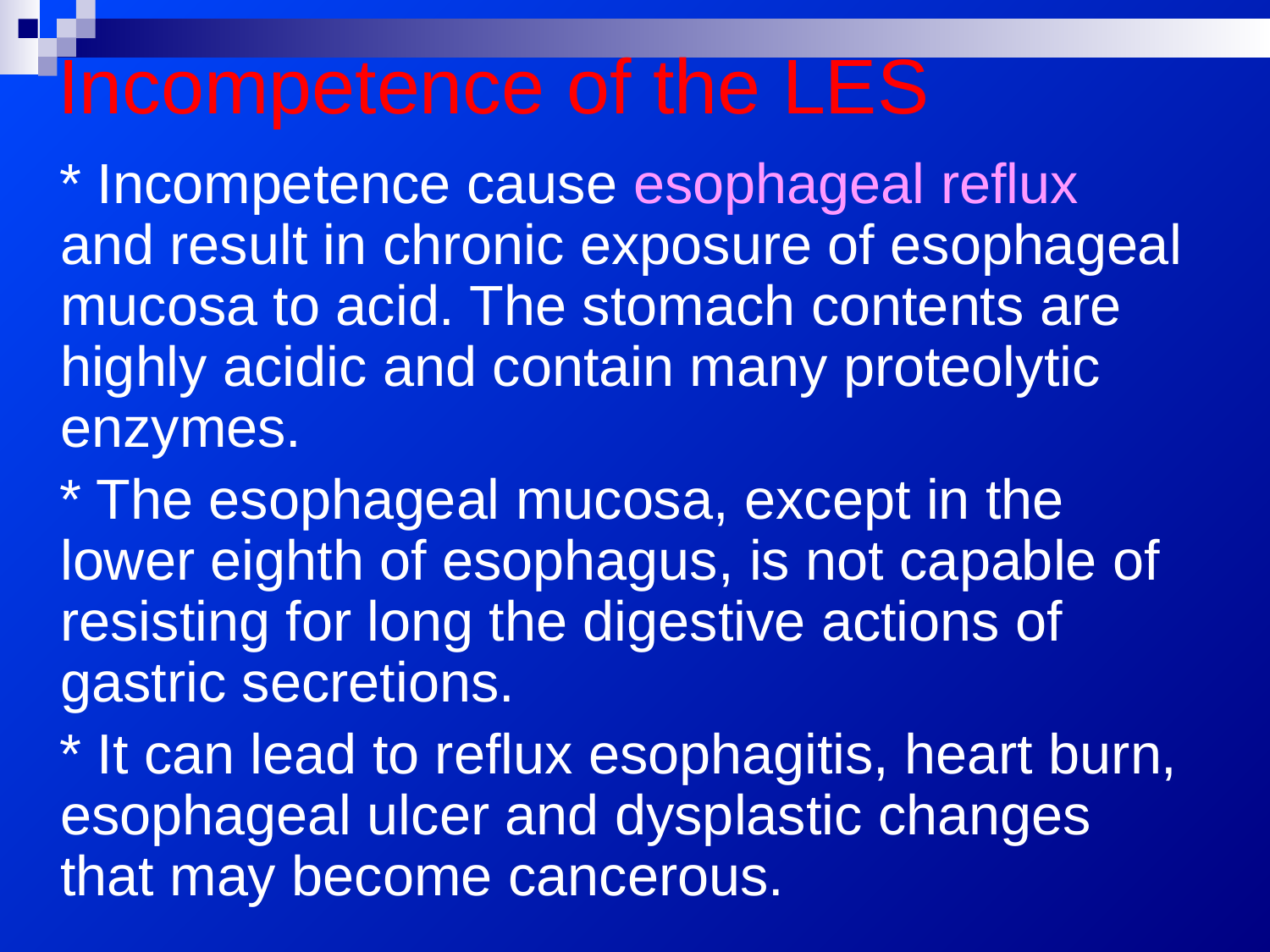

# Incompetence of the LES
   * Incompetence cause esophageal reflux and result in chronic exposure of esophageal mucosa to acid. The stomach contents are highly acidic and contain many proteolytic enzymes.
   * The esophageal mucosa, except in the lower eighth of esophagus, is not capable of resisting for long the digestive actions of gastric secretions.
   * It can lead to reflux esophagitis, heart burn, esophageal ulcer and dysplastic changes that may become cancerous.